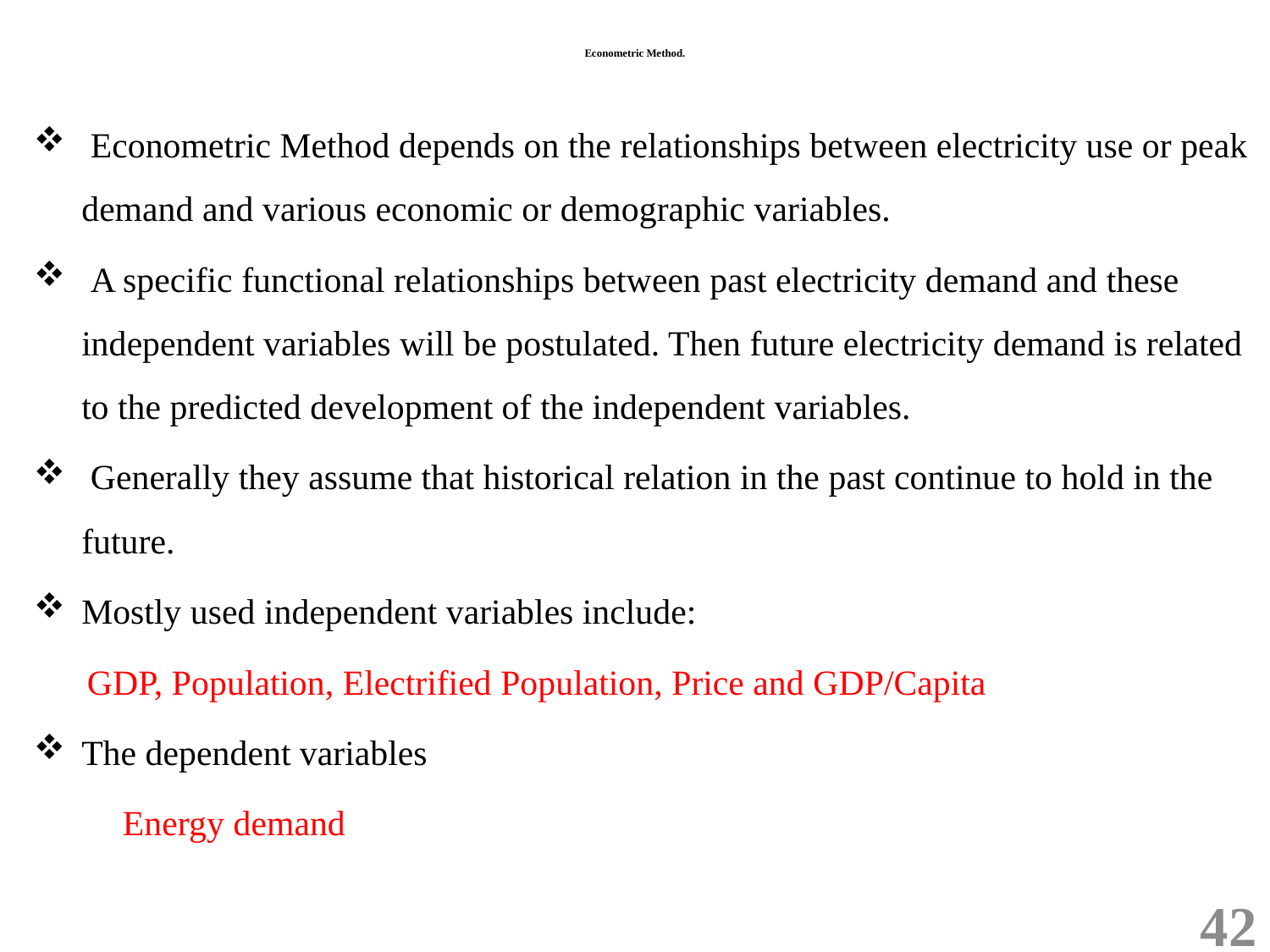

# Econometric Method.
 Econometric Method depends on the relationships between electricity use or peak demand and various economic or demographic variables.
 A specific functional relationships between past electricity demand and these independent variables will be postulated. Then future electricity demand is related to the predicted development of the independent variables.
 Generally they assume that historical relation in the past continue to hold in the future.
Mostly used independent variables include:
      GDP, Population, Electrified Population, Price and GDP/Capita
The dependent variables
          Energy demand
42